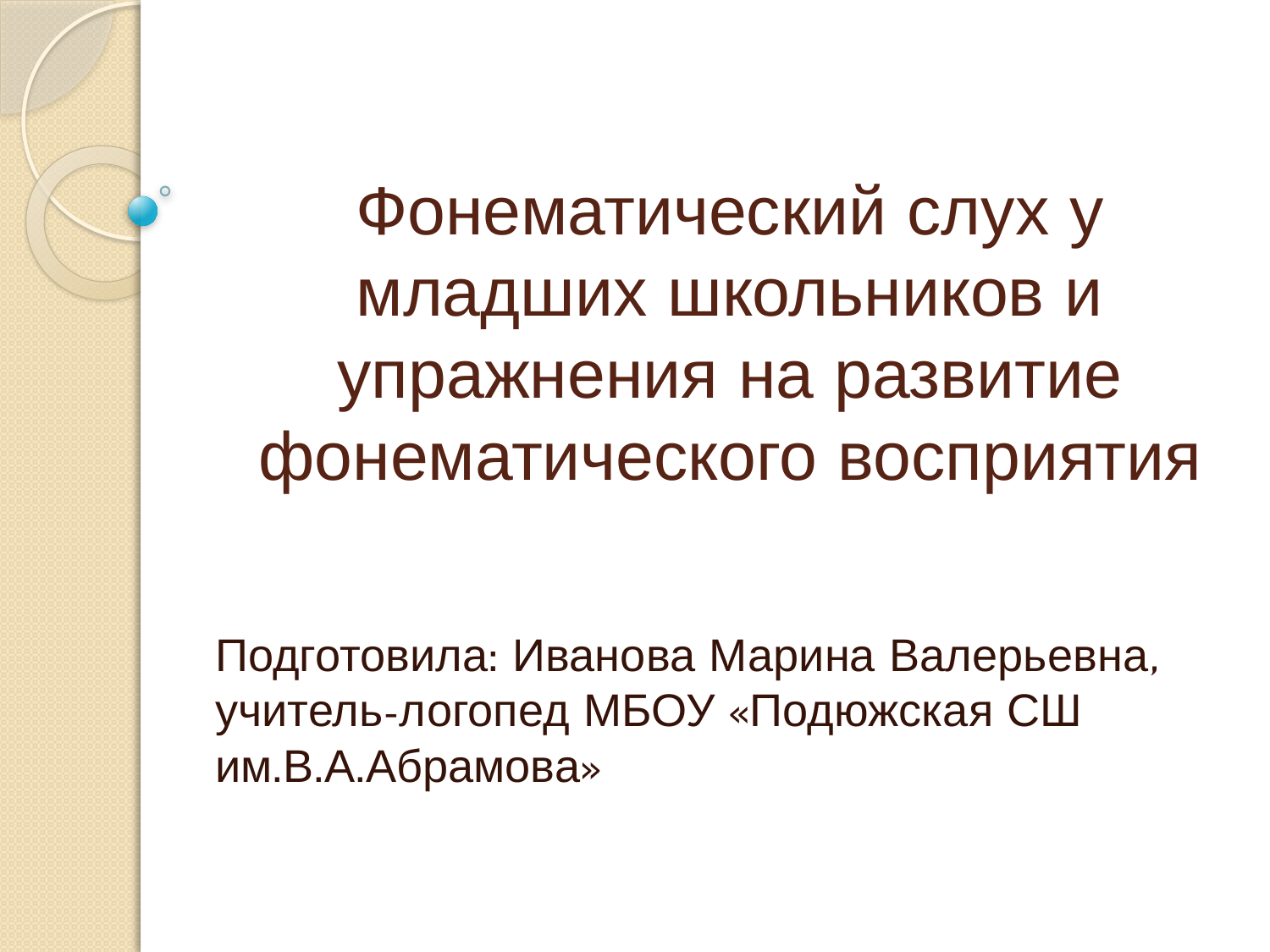

# Фонематический слух у младших школьников и упражнения на развитие фонематического восприятия
Подготовила: Иванова Марина Валерьевна, учитель-логопед МБОУ «Подюжская СШ им.В.А.Абрамова»